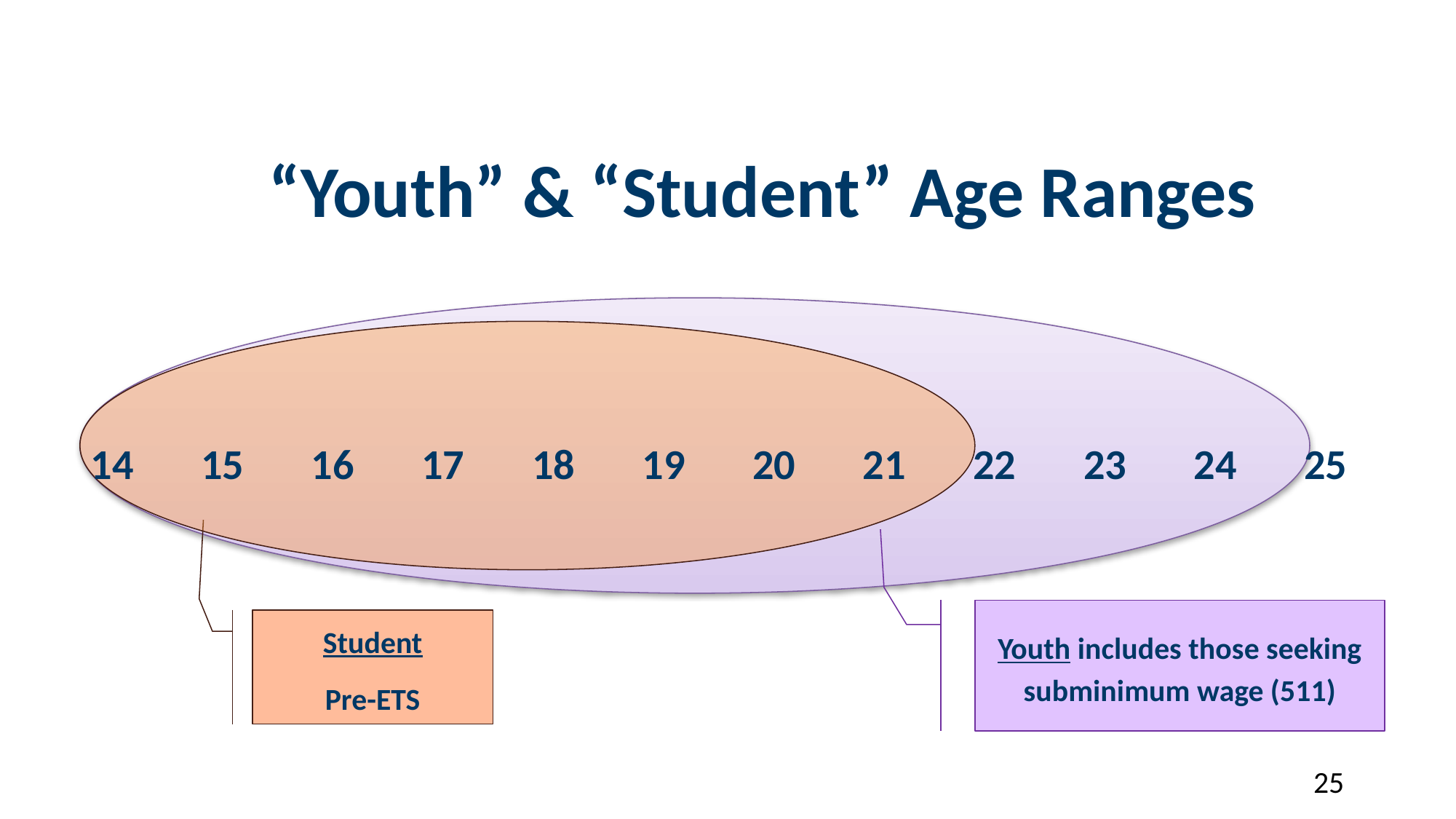

“Youth” & “Student” Age Ranges

14       15       16       17       18       19       20       21       22       23       24       25
Youth includes those seeking subminimum wage (511)
Student
Pre-ETS
25